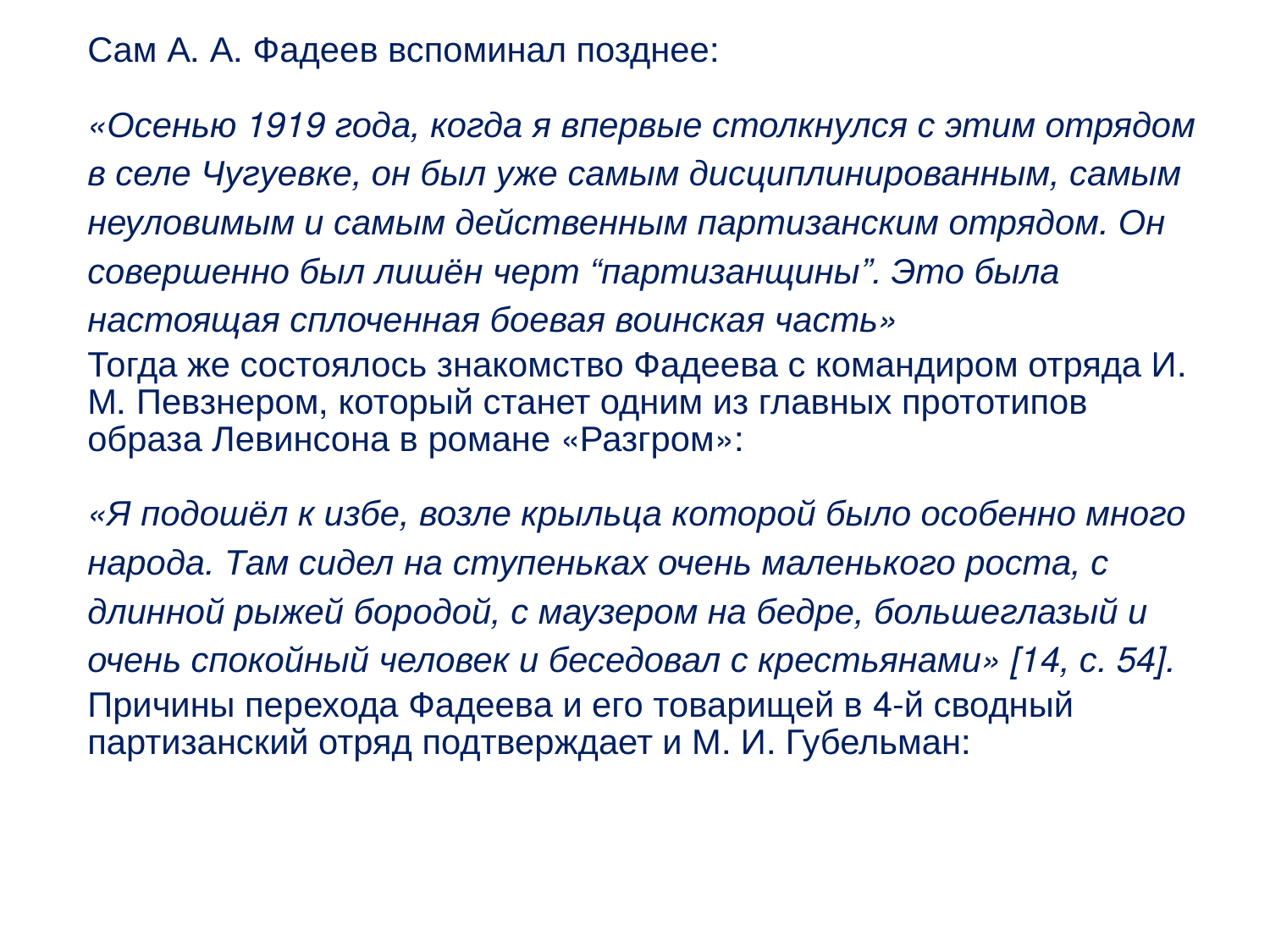

Сам А. А. Фадеев вспоминал позднее:
«Осенью 1919 года, когда я впервые столкнулся с этим отрядом в селе Чугуевке, он был уже самым дисциплинированным, самым неуловимым и самым действенным партизанским отрядом. Он совершенно был лишён черт “партизанщины”. Это была настоящая сплоченная боевая воинская часть»
Тогда же состоялось знакомство Фадеева с командиром отряда И. М. Певзнером, который станет одним из главных прототипов образа Левинсона в романе «Разгром»:
«Я подошёл к избе, возле крыльца которой было особенно много народа. Там сидел на ступеньках очень маленького роста, с длинной рыжей бородой, с маузером на бедре, большеглазый и очень спокойный человек и беседовал с крестьянами» [14, с. 54].
Причины перехода Фадеева и его товарищей в 4-й сводный партизанский отряд подтверждает и М. И. Губельман: